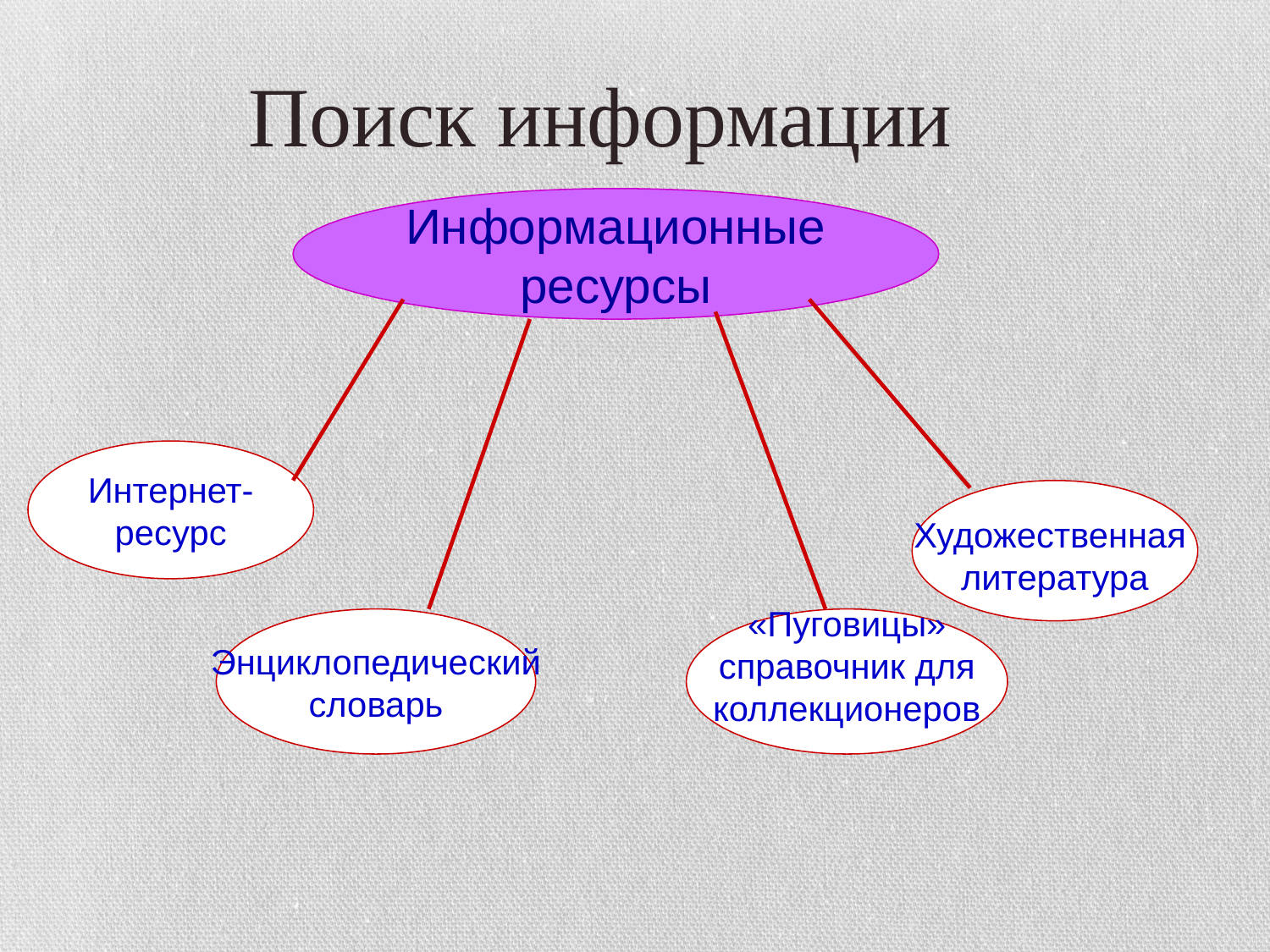

Поиск информации

Информационные
ресурсы

Интернет-
ресурс

Художественная
литература

Энциклопедический
словарь
«Пуговицы»
 справочник для
коллекционеров